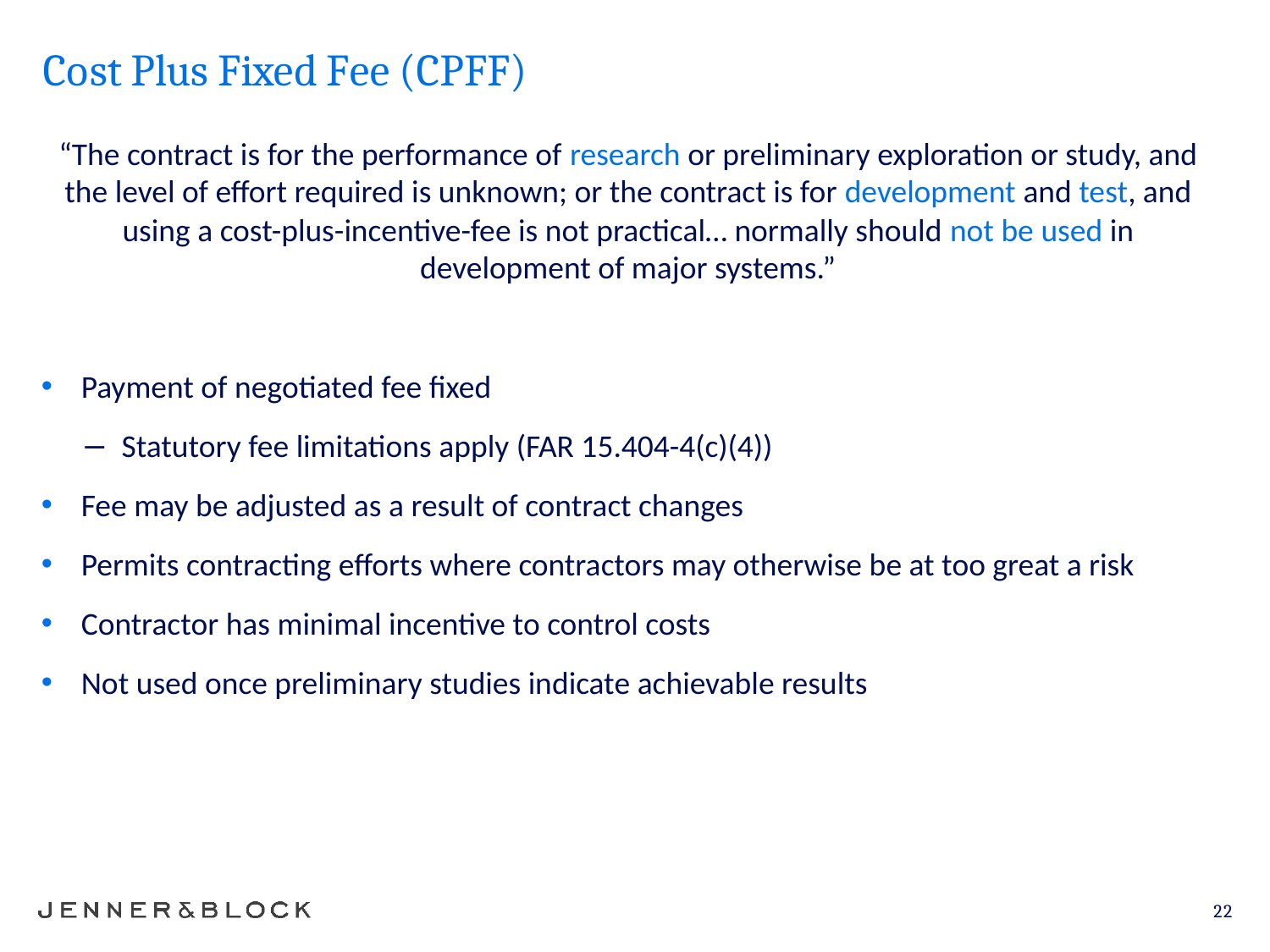

# Cost Plus Fixed Fee (CPFF)
“The contract is for the performance of research or preliminary exploration or study, and the level of effort required is unknown; or the contract is for development and test, and using a cost-plus-incentive-fee is not practical… normally should not be used in development of major systems.”

Payment of negotiated fee fixed
Statutory fee limitations apply (FAR 15.404-4(c)(4))
Fee may be adjusted as a result of contract changes
Permits contracting efforts where contractors may otherwise be at too great a risk
Contractor has minimal incentive to control costs
Not used once preliminary studies indicate achievable results